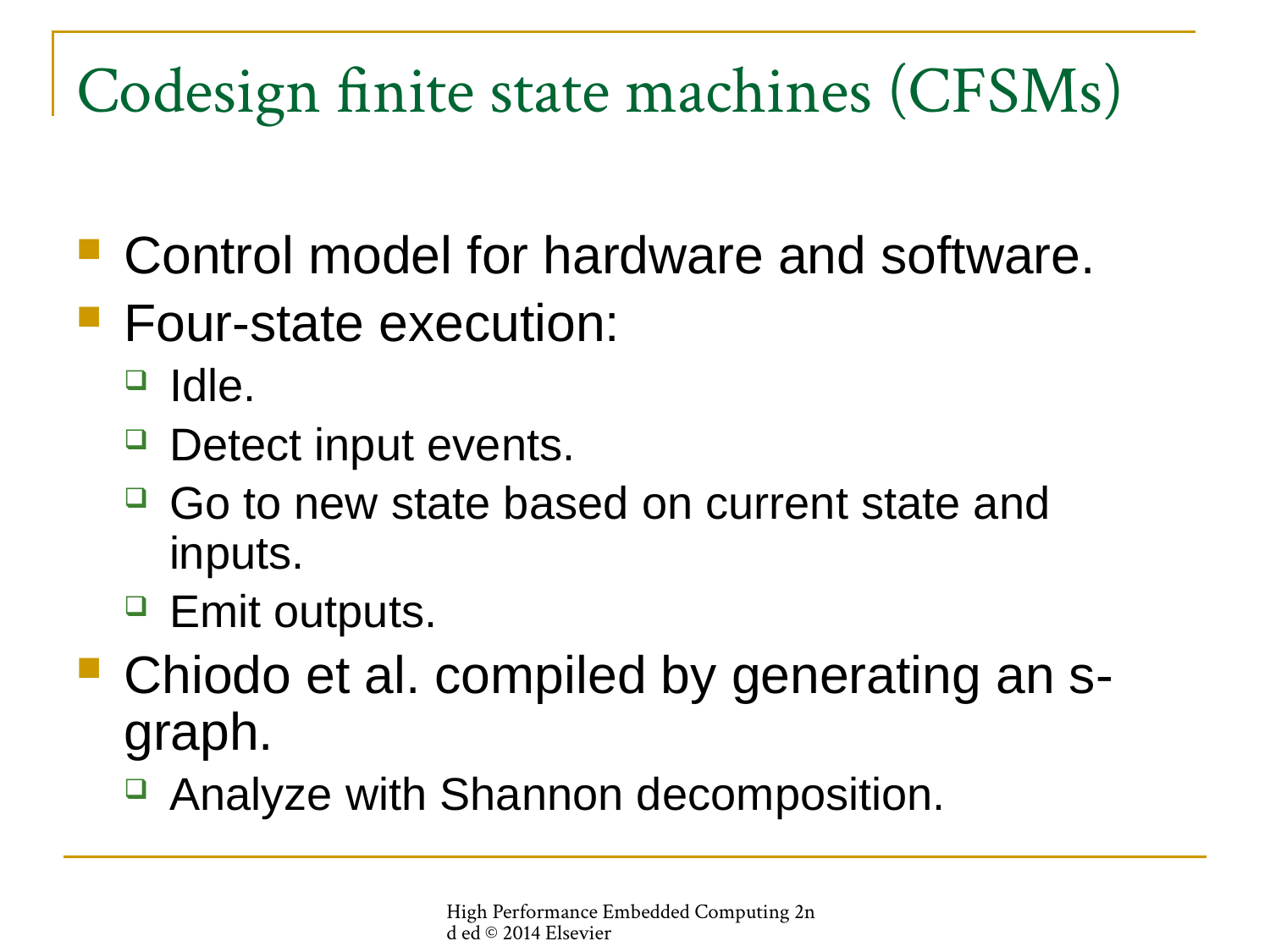

# Codesign finite state machines (CFSMs)
Control model for hardware and software.
Four-state execution:
Idle.
Detect input events.
Go to new state based on current state and inputs.
Emit outputs.
Chiodo et al. compiled by generating an s-graph.
Analyze with Shannon decomposition.
High Performance Embedded Computing 2nd ed © 2014 Elsevier